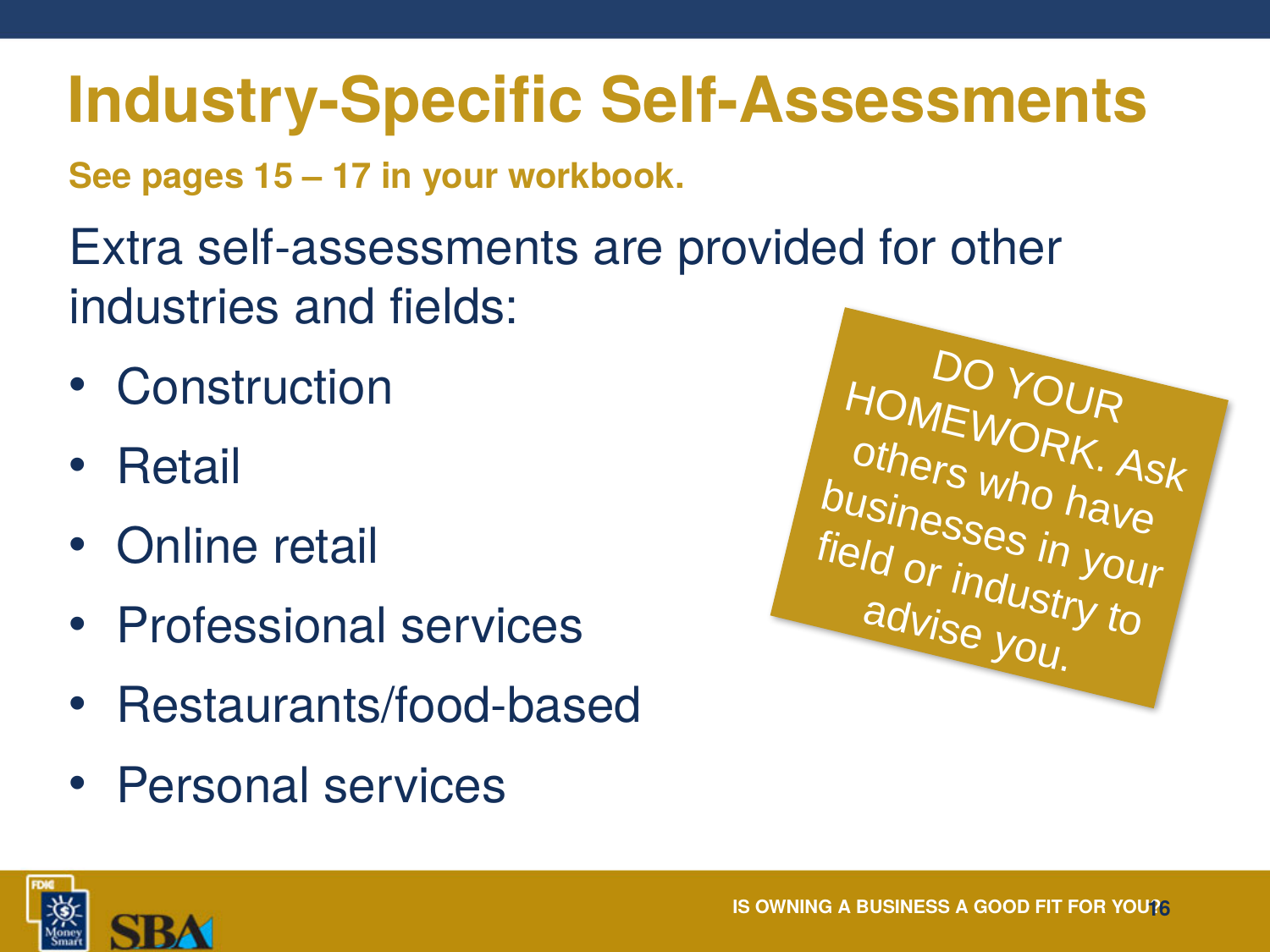

# Industry-Specific Self-Assessments
See pages 15 – 17 in your workbook.
Extra self-assessments are provided for other industries and fields:
Construction
Retail
Online retail
Professional services
Restaurants/food-based
Personal services
DO YOUR HOMEWORK. Ask others who have businesses in your field or industry to advise you.